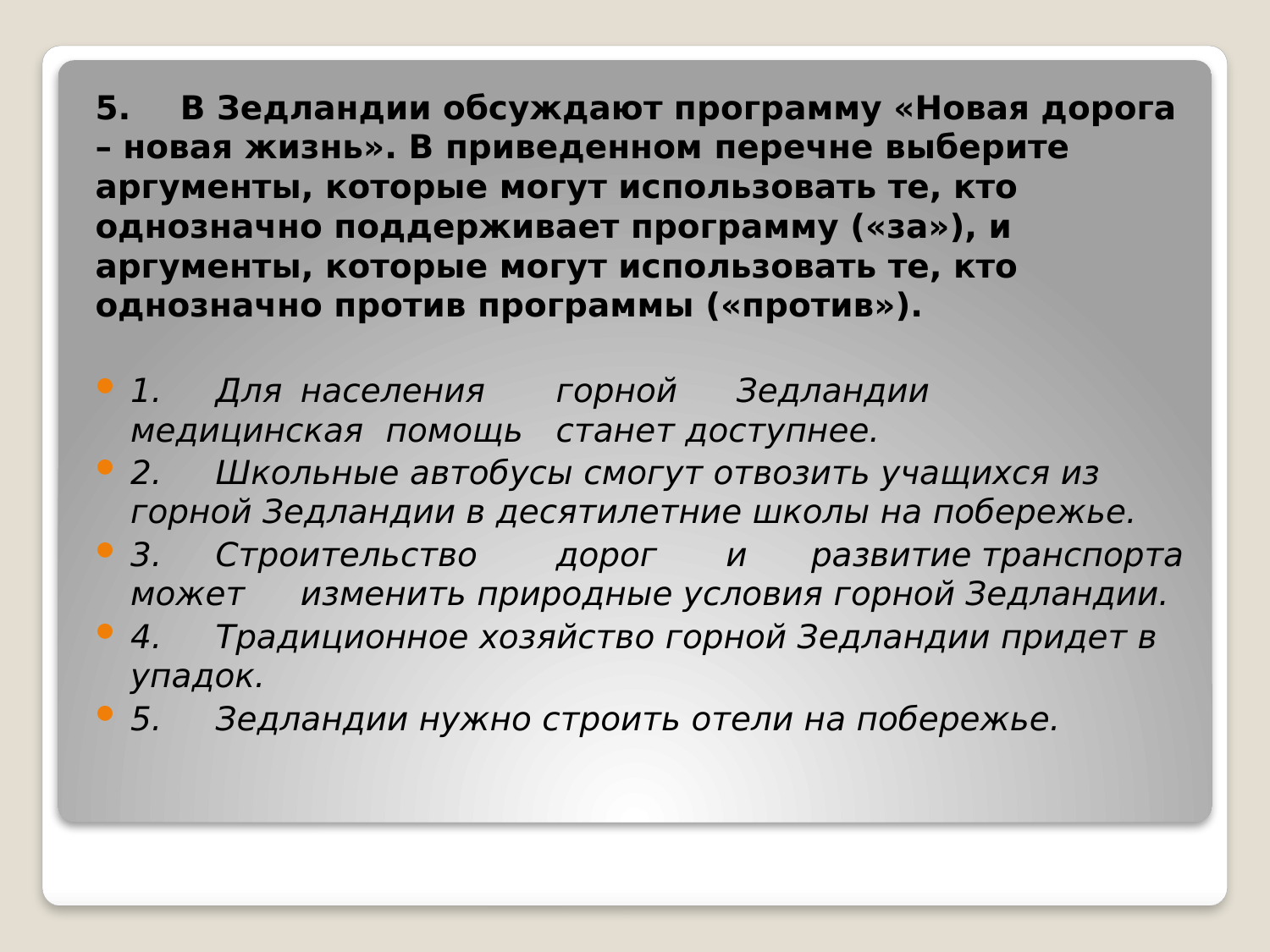

5.	В Зедландии обсуждают программу «Новая дорога – новая жизнь». В приведенном перечне выберите аргументы, которые могут использовать те, кто однозначно поддерживает программу («за»), и аргументы, которые могут использовать те, кто однозначно против программы («против»).

1.	Для	населения	горной	 Зедландии	медицинская	помощь	станет доступнее.
2.	Школьные автобусы смогут отвозить учащихся из горной Зедландии в десятилетние школы на побережье.
3.	Строительство	дорог	и	развитие	транспорта	может	изменить природные условия горной Зедландии.
4.	Традиционное хозяйство горной Зедландии придет в упадок.
5.	Зедландии нужно строить отели на побережье.

#